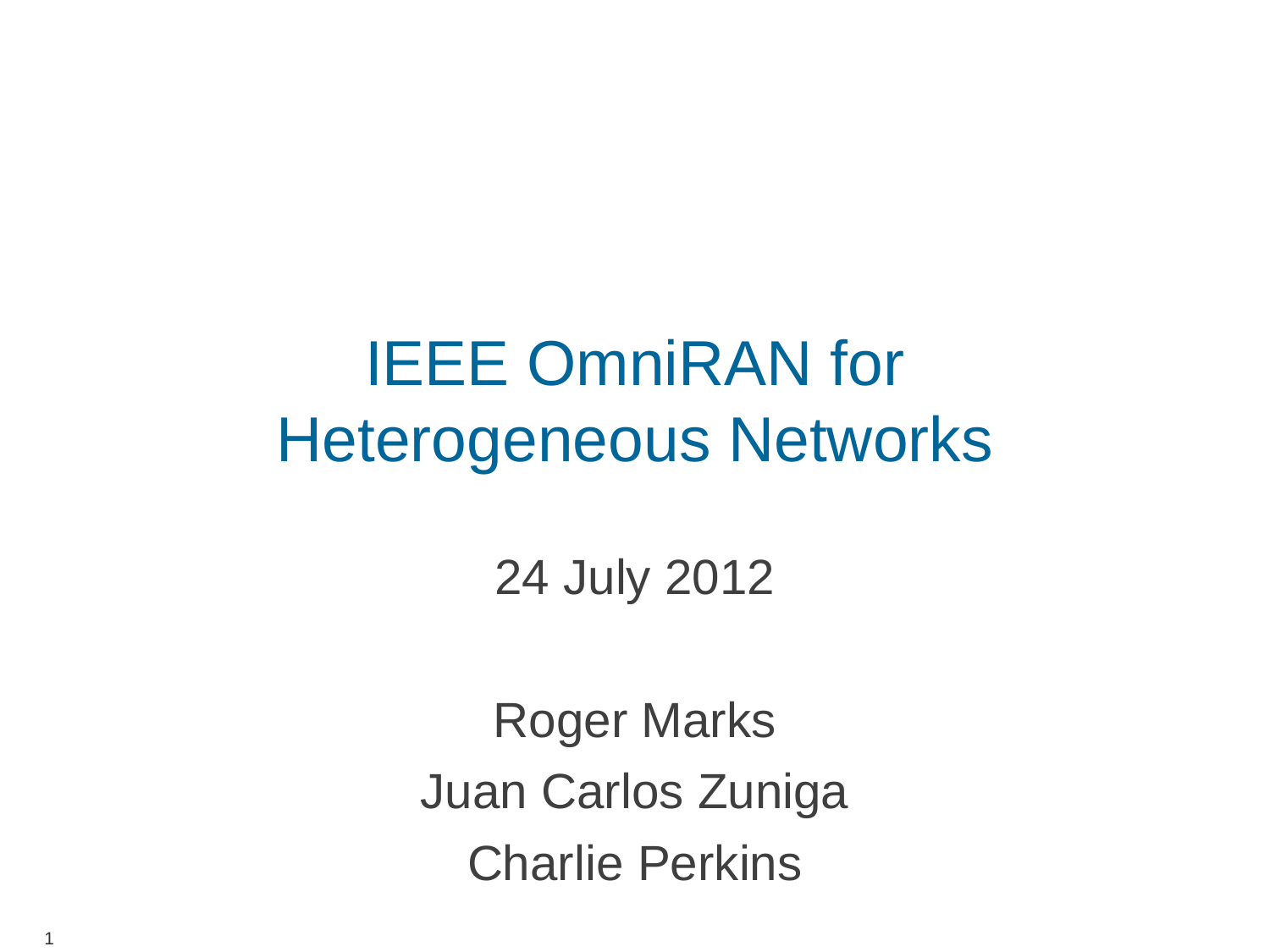

# IEEE OmniRAN for Heterogeneous Networks
24 July 2012

Roger Marks
Juan Carlos Zuniga
Charlie Perkins
1